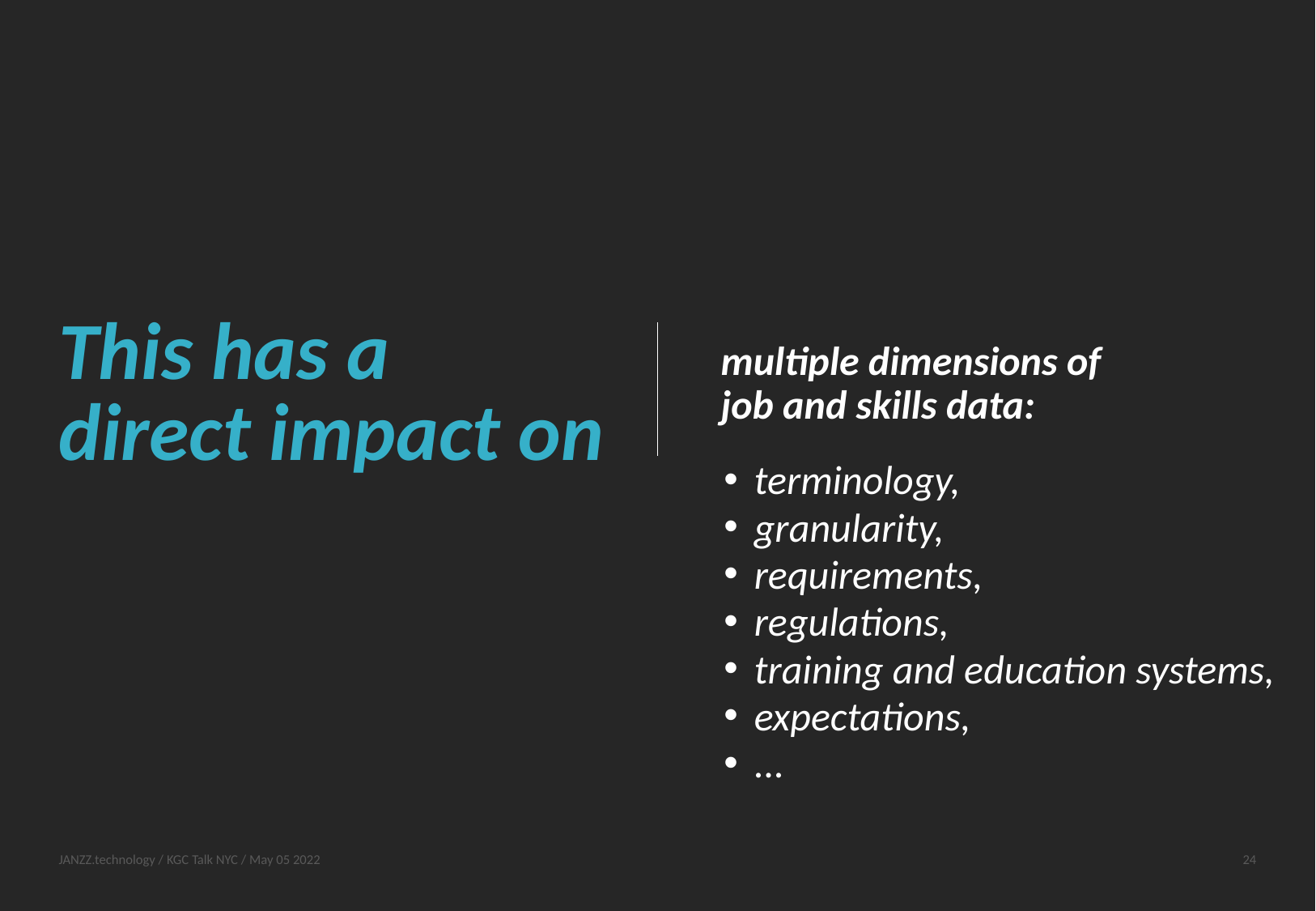

# This has a direct impact on
multiple dimensions of job and skills data:
terminology,
granularity,
requirements,
regulations,
training and education systems,
expectations,
...
JANZZ.technology / KGC Talk NYC / May 05 2022
24